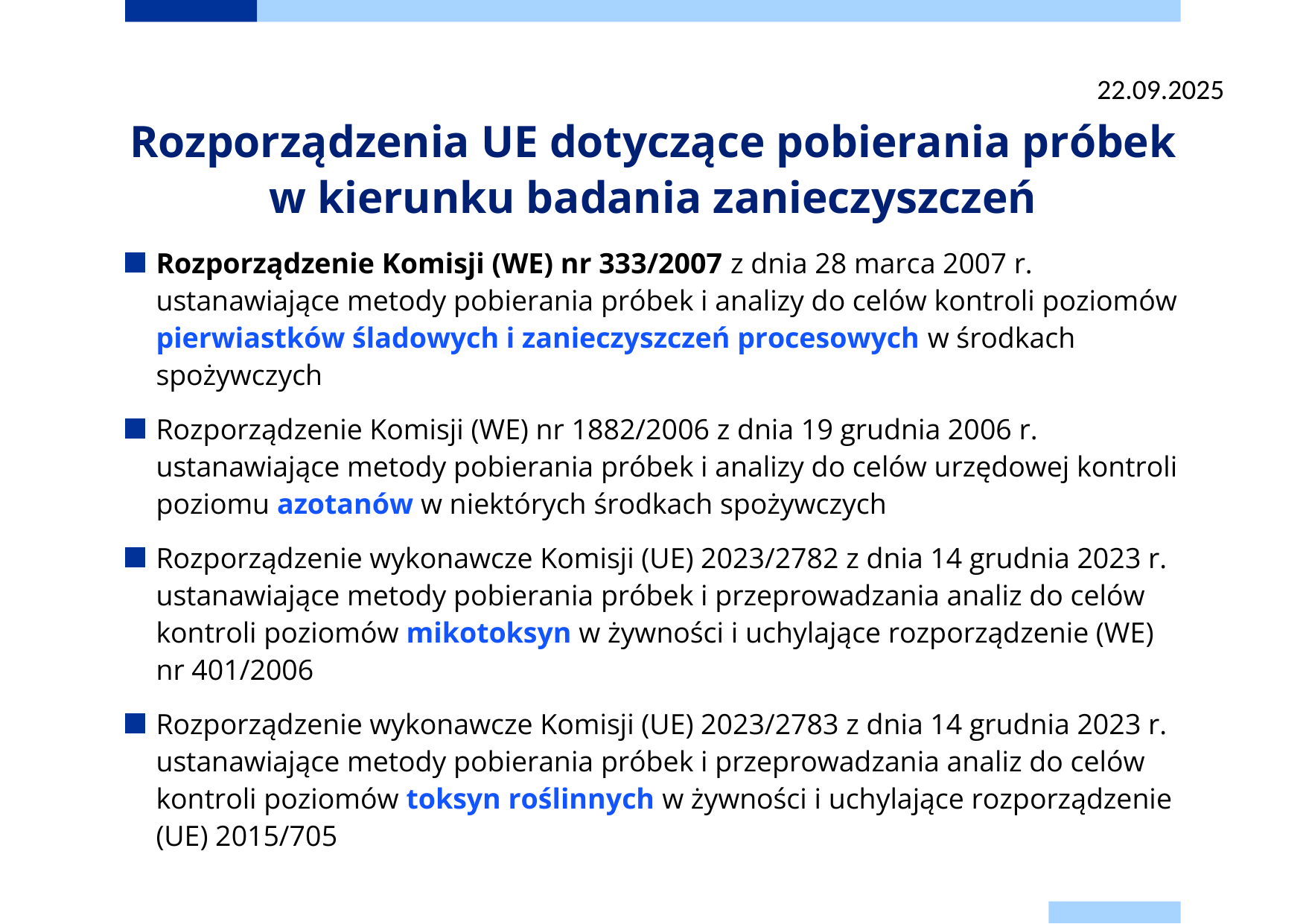

22.09.2025
# Rozporządzenia UE dotyczące pobierania próbek w kierunku badania zanieczyszczeń
Rozporządzenie Komisji (WE) nr 333/2007 z dnia 28 marca 2007 r. ustanawiające metody pobierania próbek i analizy do celów kontroli poziomów pierwiastków śladowych i zanieczyszczeń procesowych w środkach spożywczych
Rozporządzenie Komisji (WE) nr 1882/2006 z dnia 19 grudnia 2006 r. ustanawiające metody pobierania próbek i analizy do celów urzędowej kontroli poziomu azotanów w niektórych środkach spożywczych
Rozporządzenie wykonawcze Komisji (UE) 2023/2782 z dnia 14 grudnia 2023 r. ustanawiające metody pobierania próbek i przeprowadzania analiz do celów kontroli poziomów mikotoksyn w żywności i uchylające rozporządzenie (WE)
nr 401/2006
Rozporządzenie wykonawcze Komisji (UE) 2023/2783 z dnia 14 grudnia 2023 r. ustanawiające metody pobierania próbek i przeprowadzania analiz do celów kontroli poziomów toksyn roślinnych w żywności i uchylające rozporządzenie
(UE) 2015/705